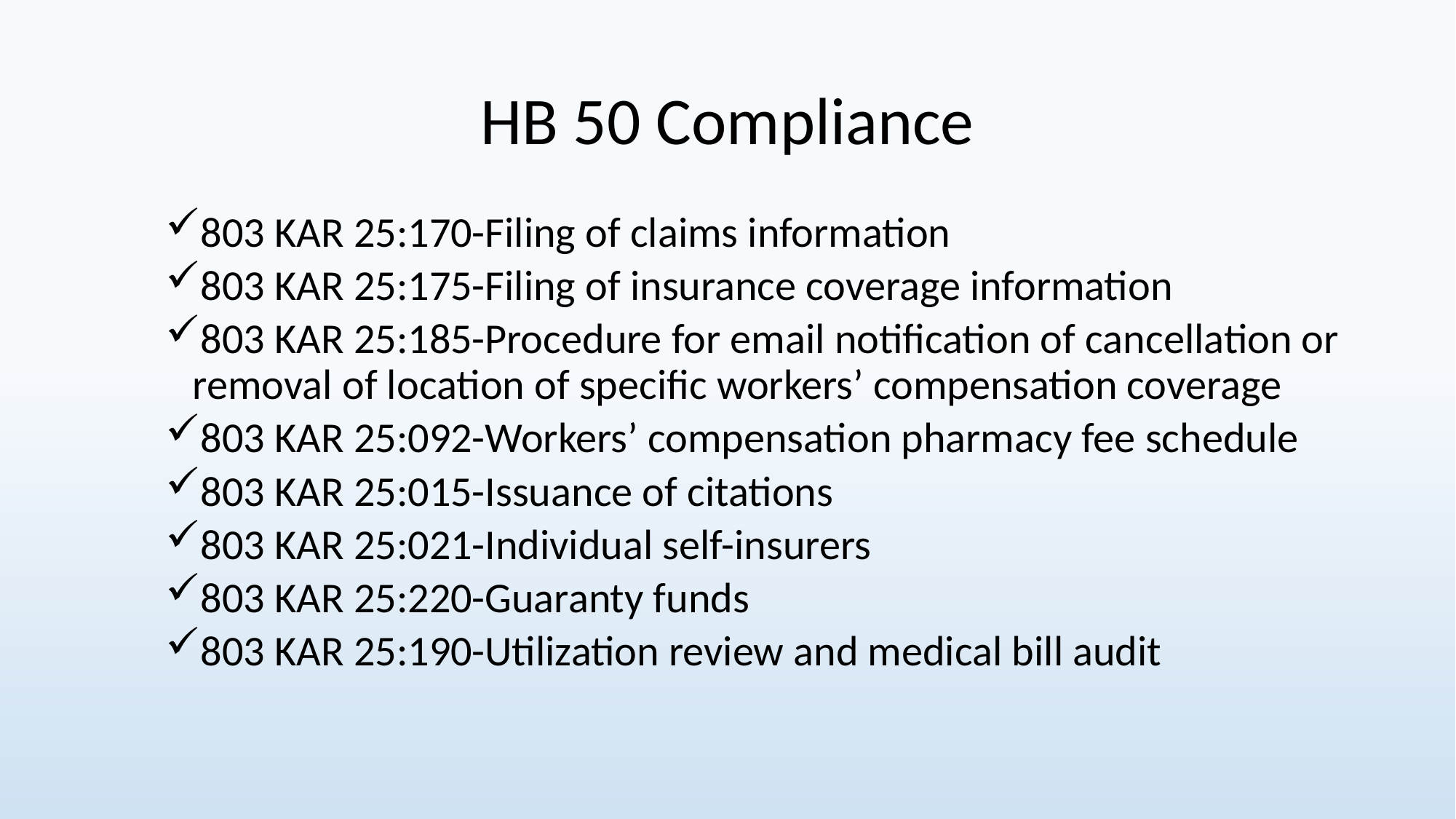

# HB 50 Compliance

803 KAR 25:170-Filing of claims information
803 KAR 25:175-Filing of insurance coverage information
803 KAR 25:185-Procedure for email notification of cancellation or removal of location of specific workers’ compensation coverage
803 KAR 25:092-Workers’ compensation pharmacy fee schedule
803 KAR 25:015-Issuance of citations
803 KAR 25:021-Individual self-insurers
803 KAR 25:220-Guaranty funds
803 KAR 25:190-Utilization review and medical bill audit